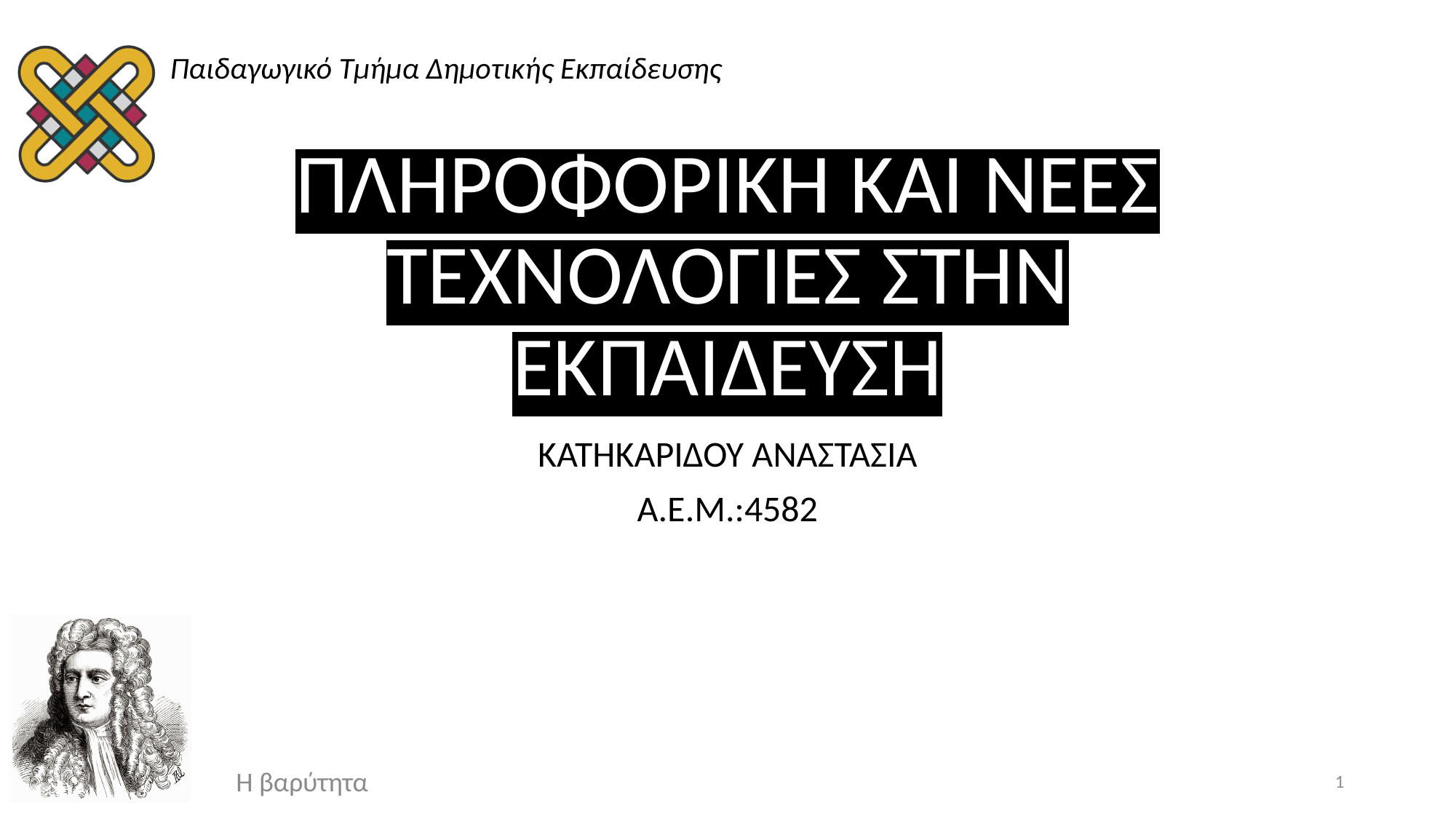

# ΠΛΗΡΟΦΟΡΙΚΗ ΚΑΙ ΝΕΕΣ ΤΕΧΝΟΛΟΓΙΕΣ ΣΤΗΝ ΕΚΠΑΙΔΕΥΣΗ
ΚΑΤΗΚΑΡΙΔΟΥ ΑΝΑΣΤΑΣΙΑ
Α.Ε.Μ.:4582
Η βαρύτητα
1